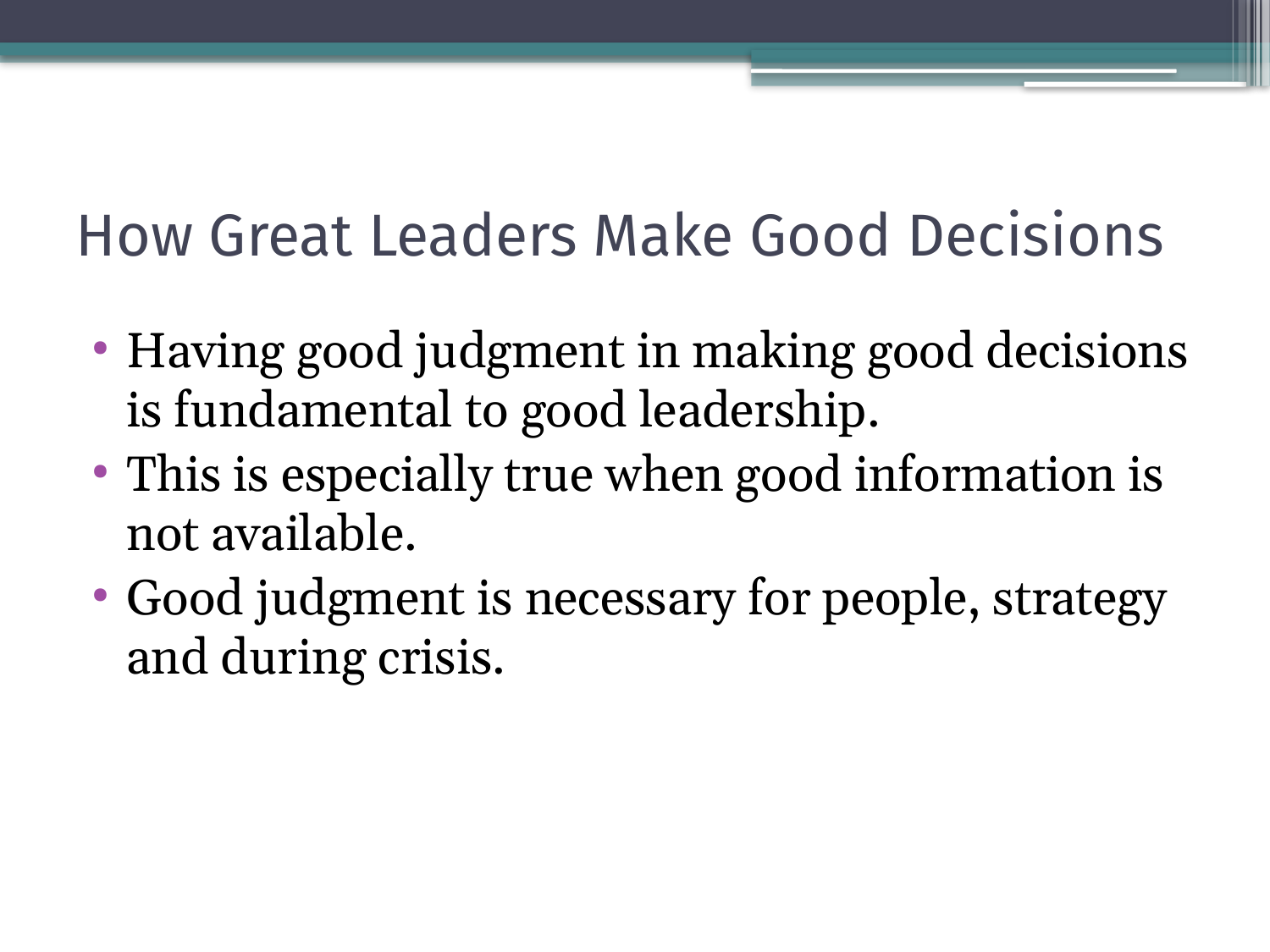

# How Great Leaders Make Good Decisions
Having good judgment in making good decisions is fundamental to good leadership.
This is especially true when good information is not available.
Good judgment is necessary for people, strategy and during crisis.